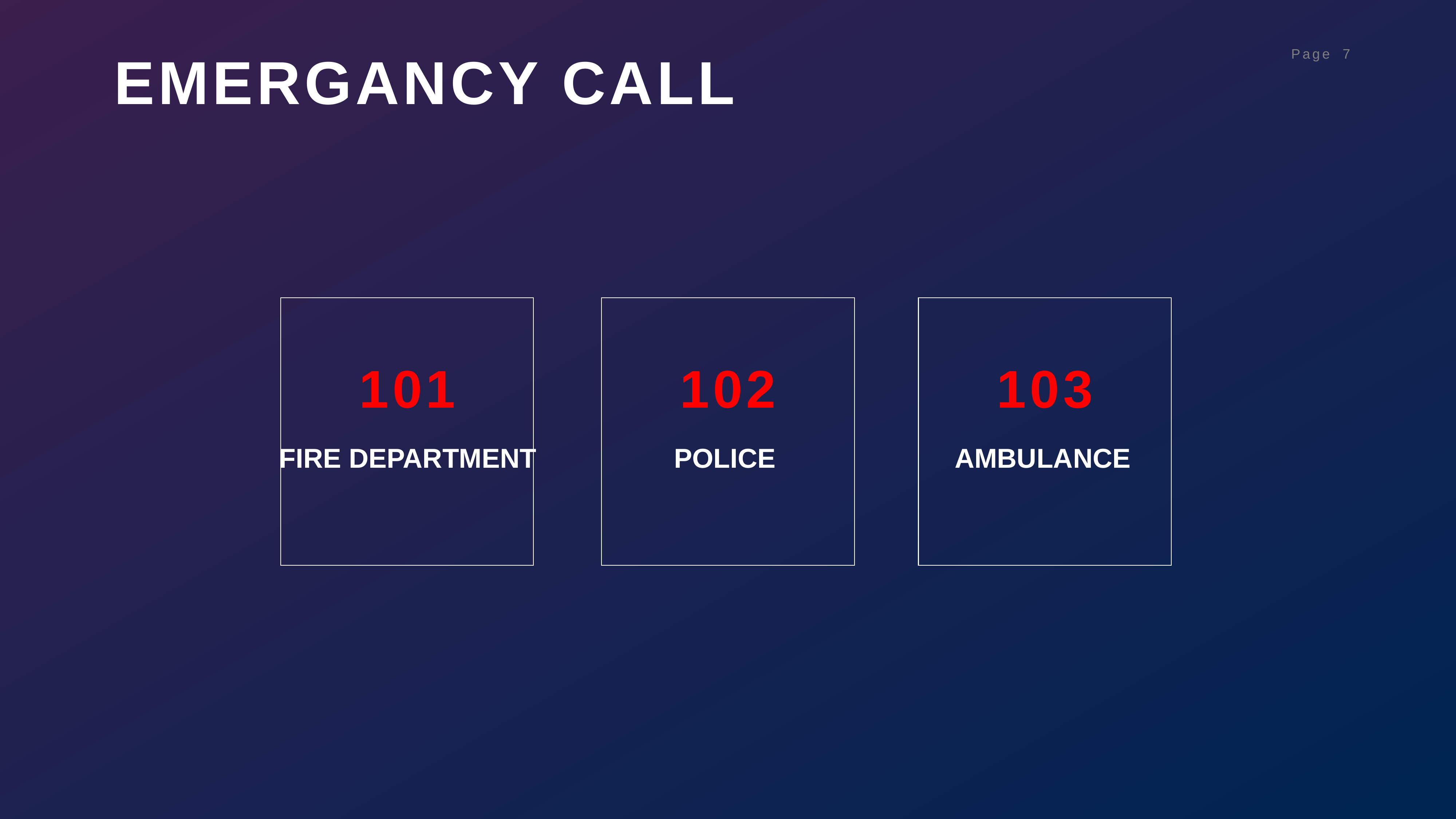

EMERGANCY CALL

101
102
103
FIRE DEPARTMENT
POLICE
AMBULANCE